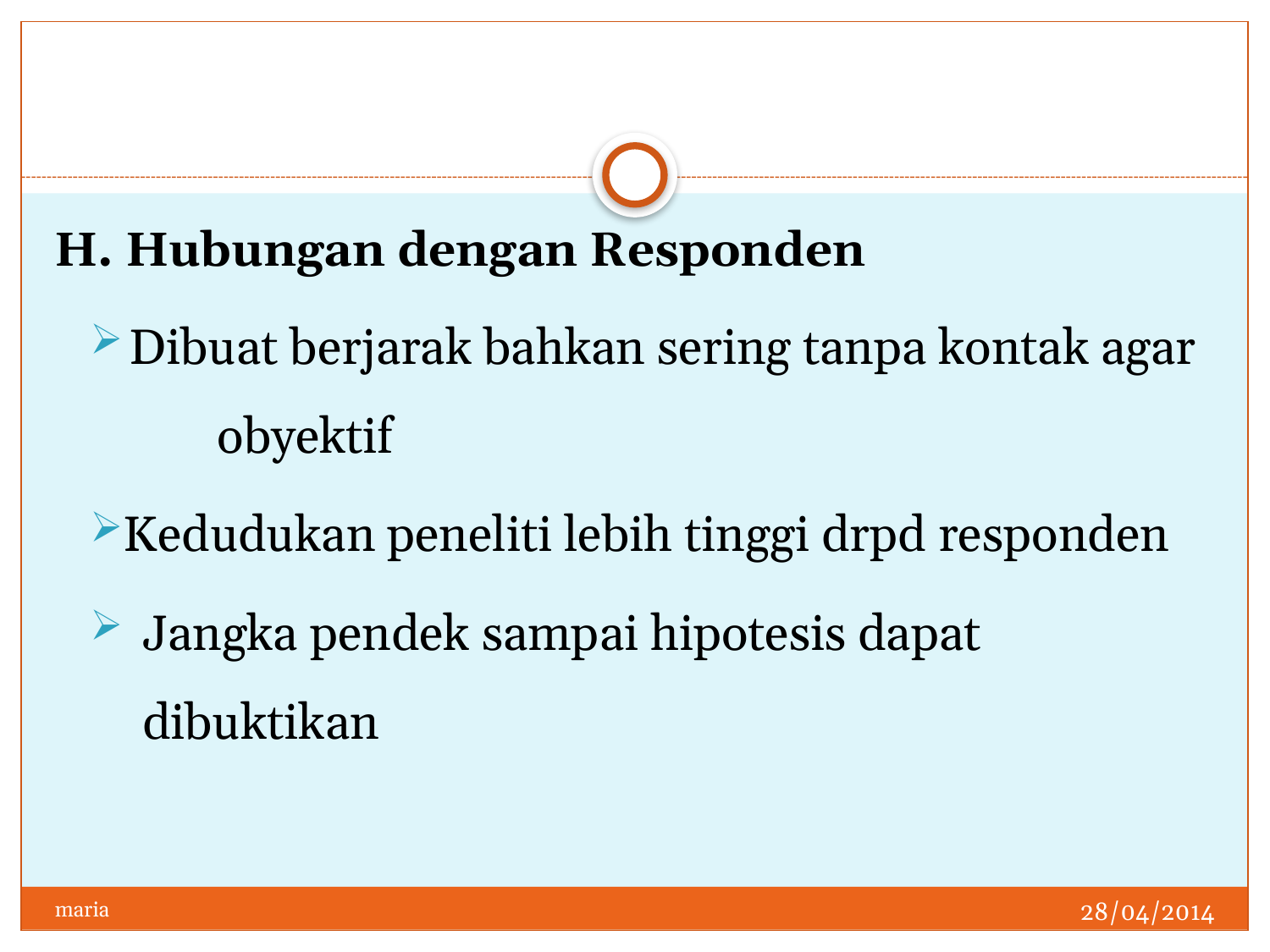

#
H. Hubungan dengan Responden
Dibuat berjarak bahkan sering tanpa kontak agar 	obyektif
Kedudukan peneliti lebih tinggi drpd responden
Jangka pendek sampai hipotesis dapat dibuktikan
28/04/2014
maria